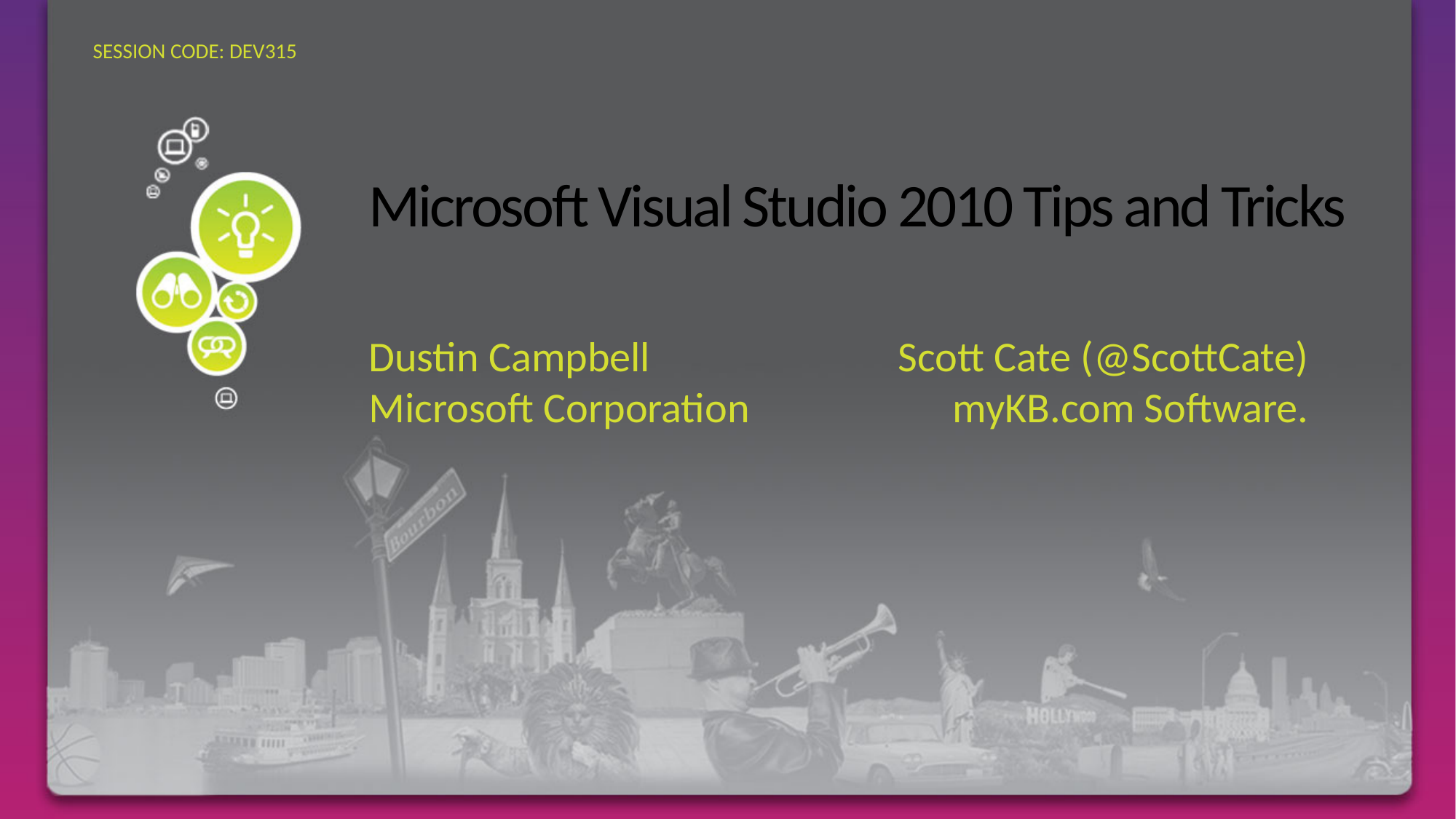

Required Slide
SESSION CODE: DEV315
# Microsoft Visual Studio 2010 Tips and Tricks
Visual Studio 2010 Tips and Tricks
Team Talk ( Twitter Hash  #DEV315 )
Dustin Campbell
Microsoft Corporation
Scott Cate (@ScottCate)
myKB.com Software.